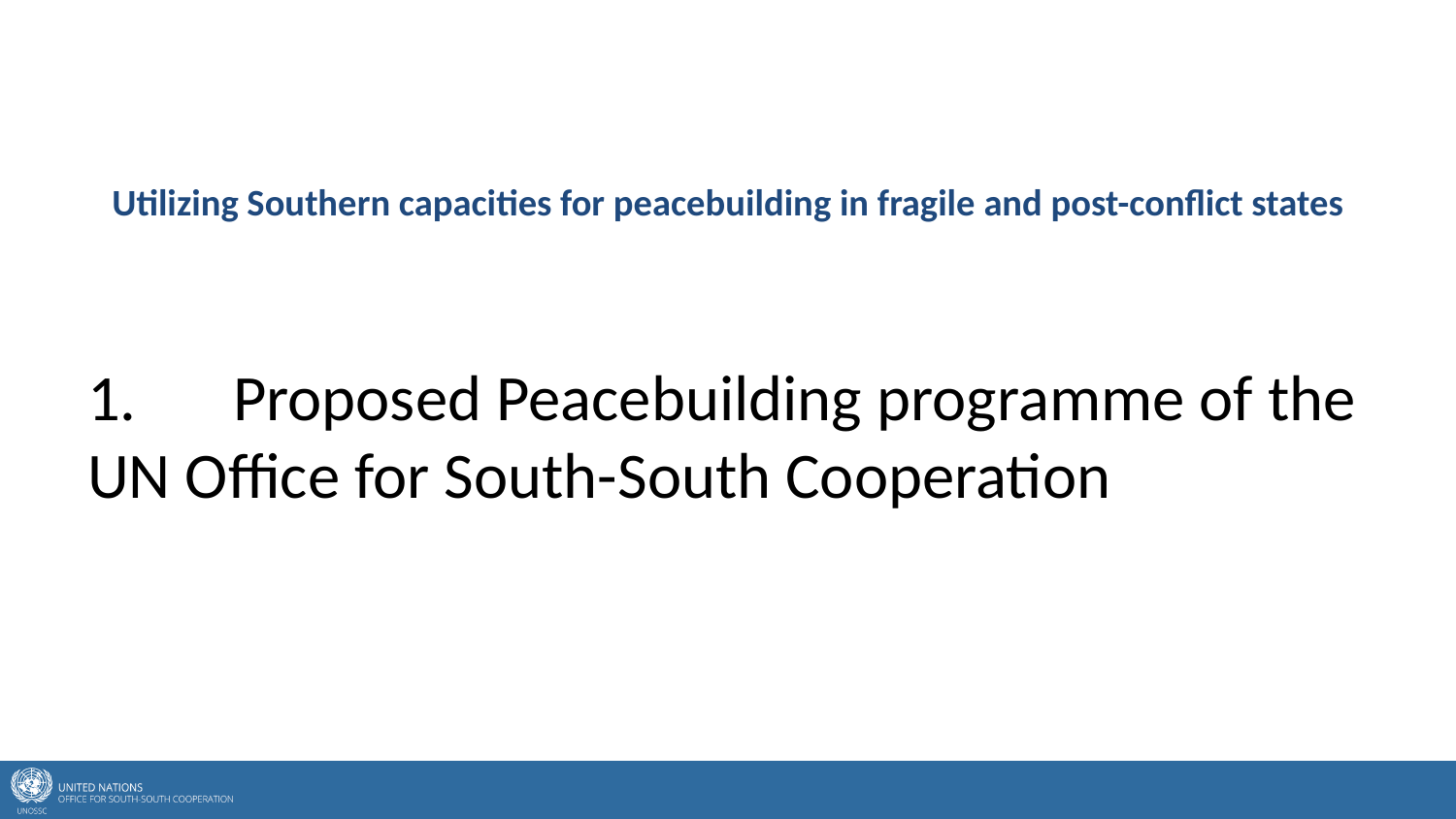

# Utilizing Southern capacities for peacebuilding in fragile and post-conflict states
1.	Proposed Peacebuilding programme of the UN Office for South-South Cooperation